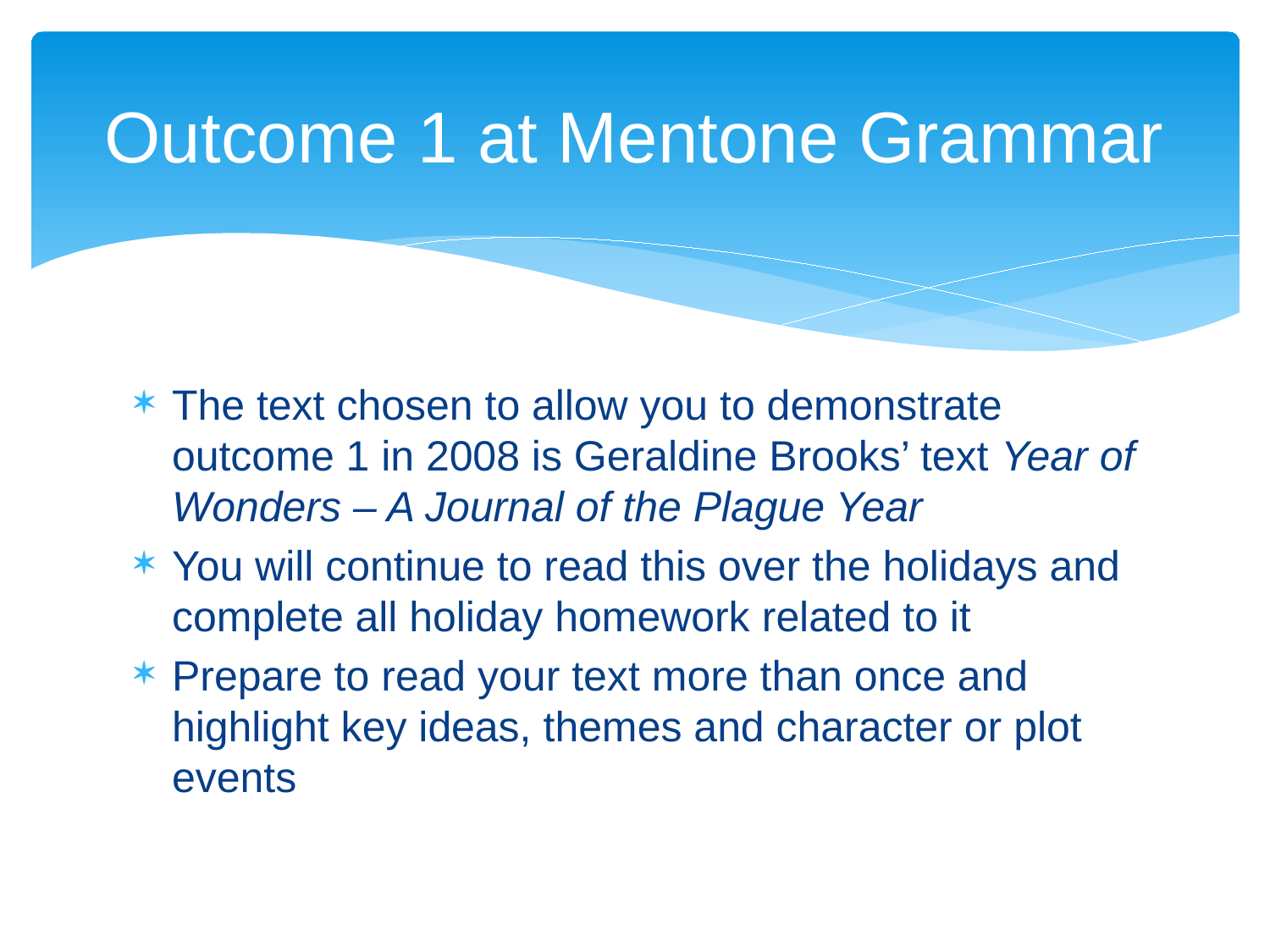

# Outcome 1 at Mentone Grammar
The text chosen to allow you to demonstrate outcome 1 in 2008 is Geraldine Brooks’ text Year of Wonders – A Journal of the Plague Year
You will continue to read this over the holidays and complete all holiday homework related to it
Prepare to read your text more than once and highlight key ideas, themes and character or plot events